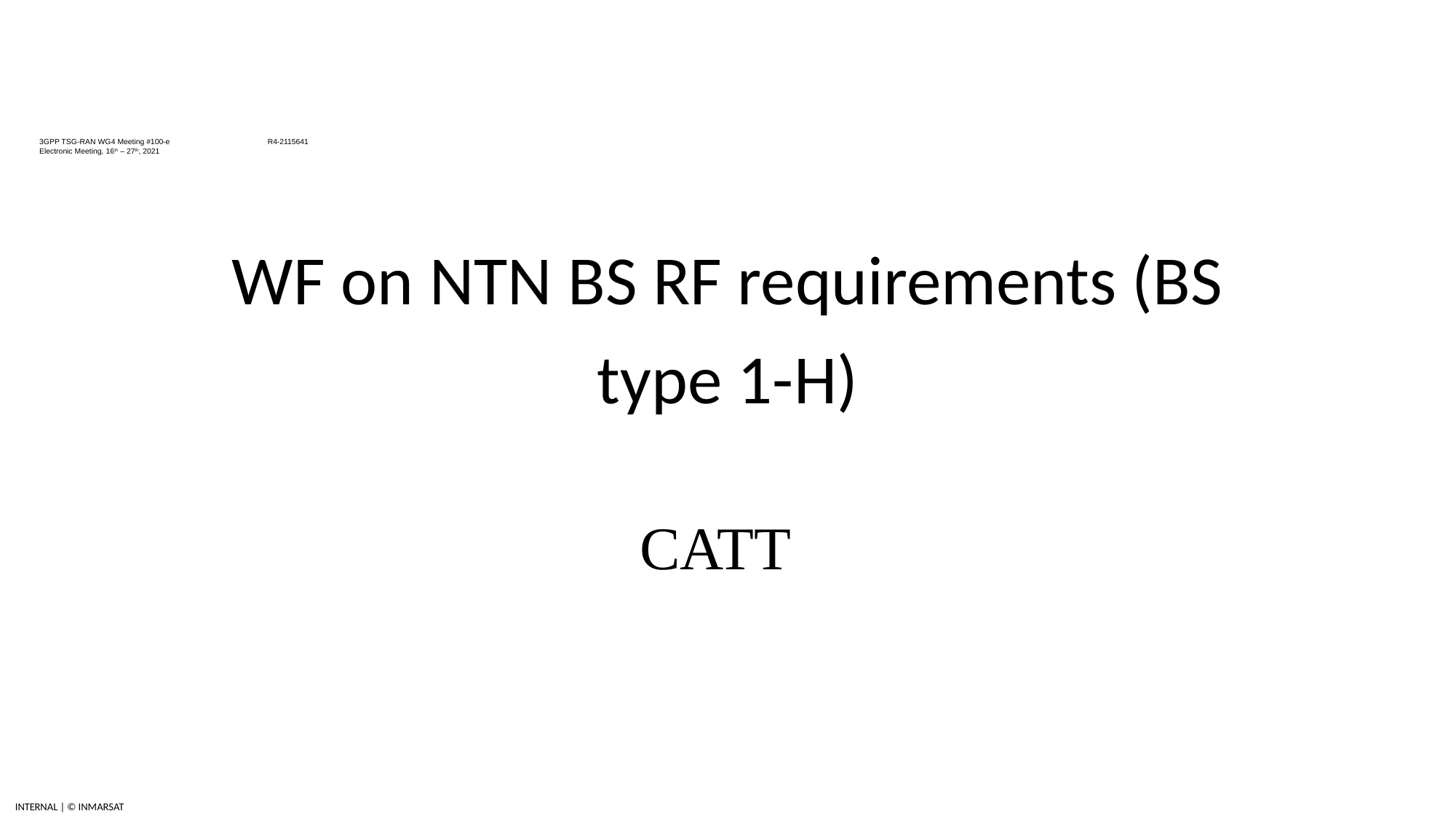

# 3GPP TSG-RAN WG4 Meeting #100-e                                             R4-2115641 Electronic Meeting, 16th – 27th, 2021
WF on NTN BS RF requirements (BS type 1-H)
CATT